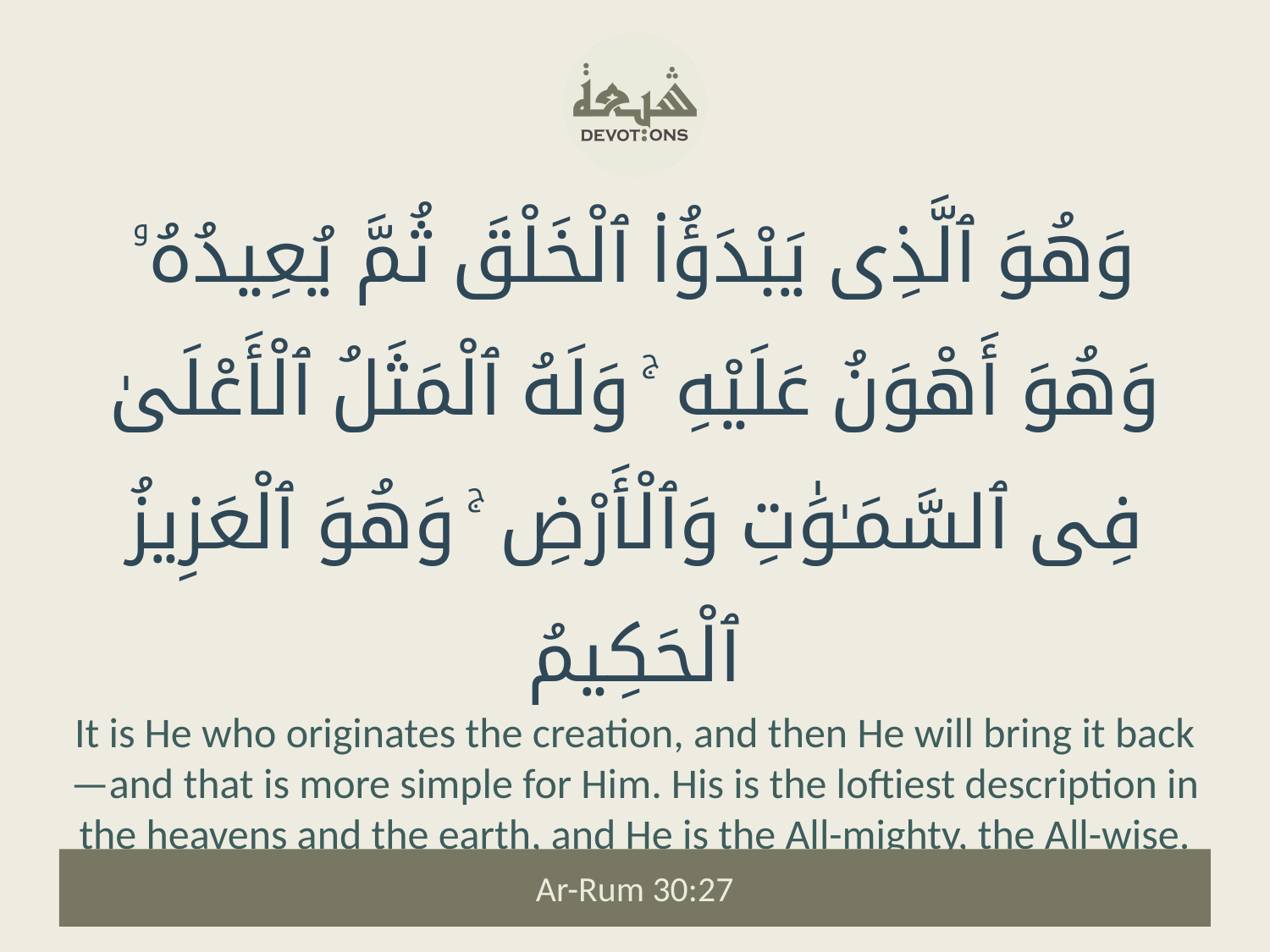

وَهُوَ ٱلَّذِى يَبْدَؤُا۟ ٱلْخَلْقَ ثُمَّ يُعِيدُهُۥ وَهُوَ أَهْوَنُ عَلَيْهِ ۚ وَلَهُ ٱلْمَثَلُ ٱلْأَعْلَىٰ فِى ٱلسَّمَـٰوَٰتِ وَٱلْأَرْضِ ۚ وَهُوَ ٱلْعَزِيزُ ٱلْحَكِيمُ
It is He who originates the creation, and then He will bring it back—and that is more simple for Him. His is the loftiest description in the heavens and the earth, and He is the All-mighty, the All-wise.
Ar-Rum 30:27